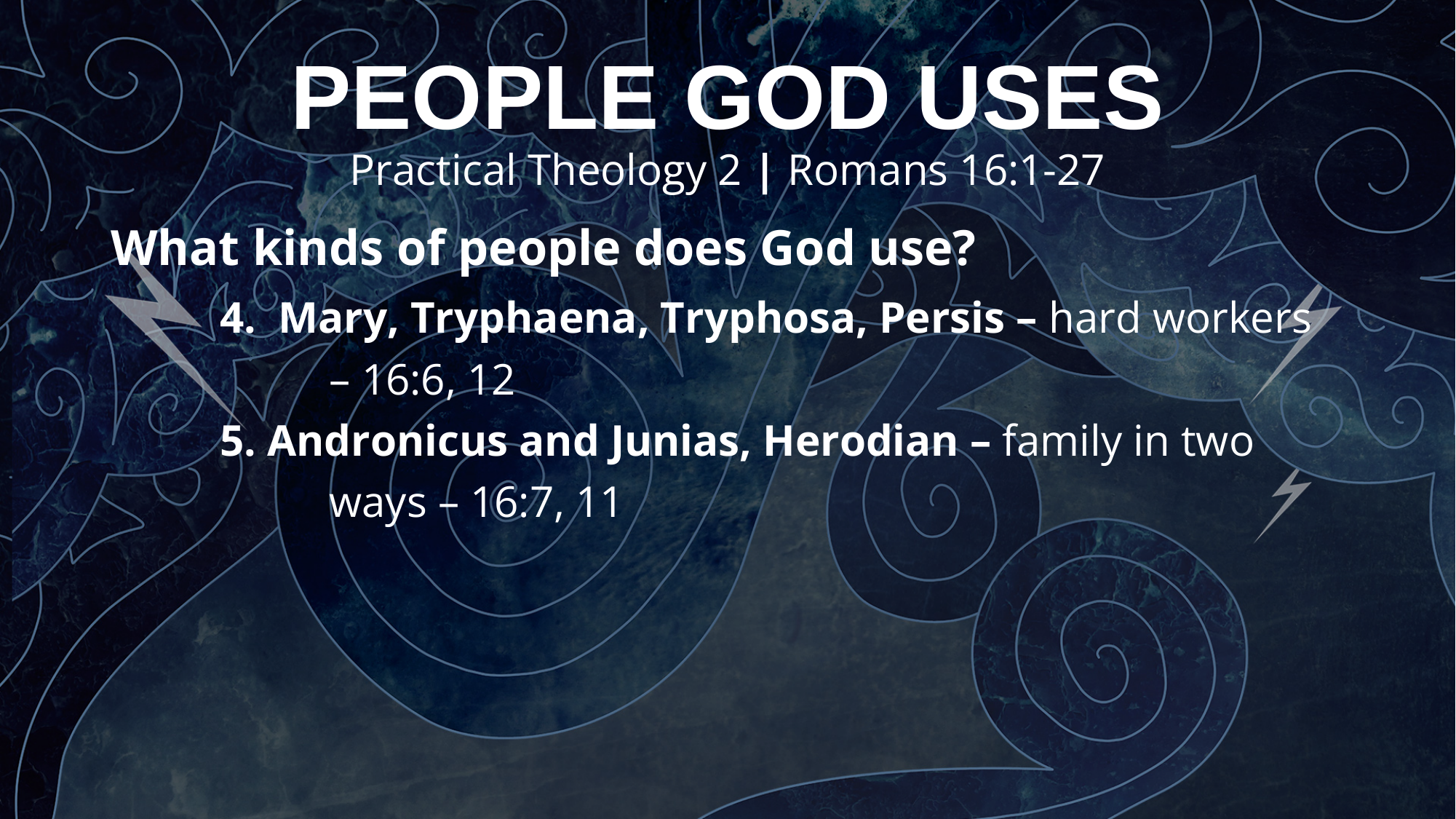

# PEOPLE GOD USES Practical Theology 2 | Romans 16:1-27
What kinds of people does God use?
 	4.  Mary, Tryphaena, Tryphosa, Persis – hard workers
		– 16:6, 12
 	5. Andronicus and Junias, Herodian – family in two
		ways – 16:7, 11